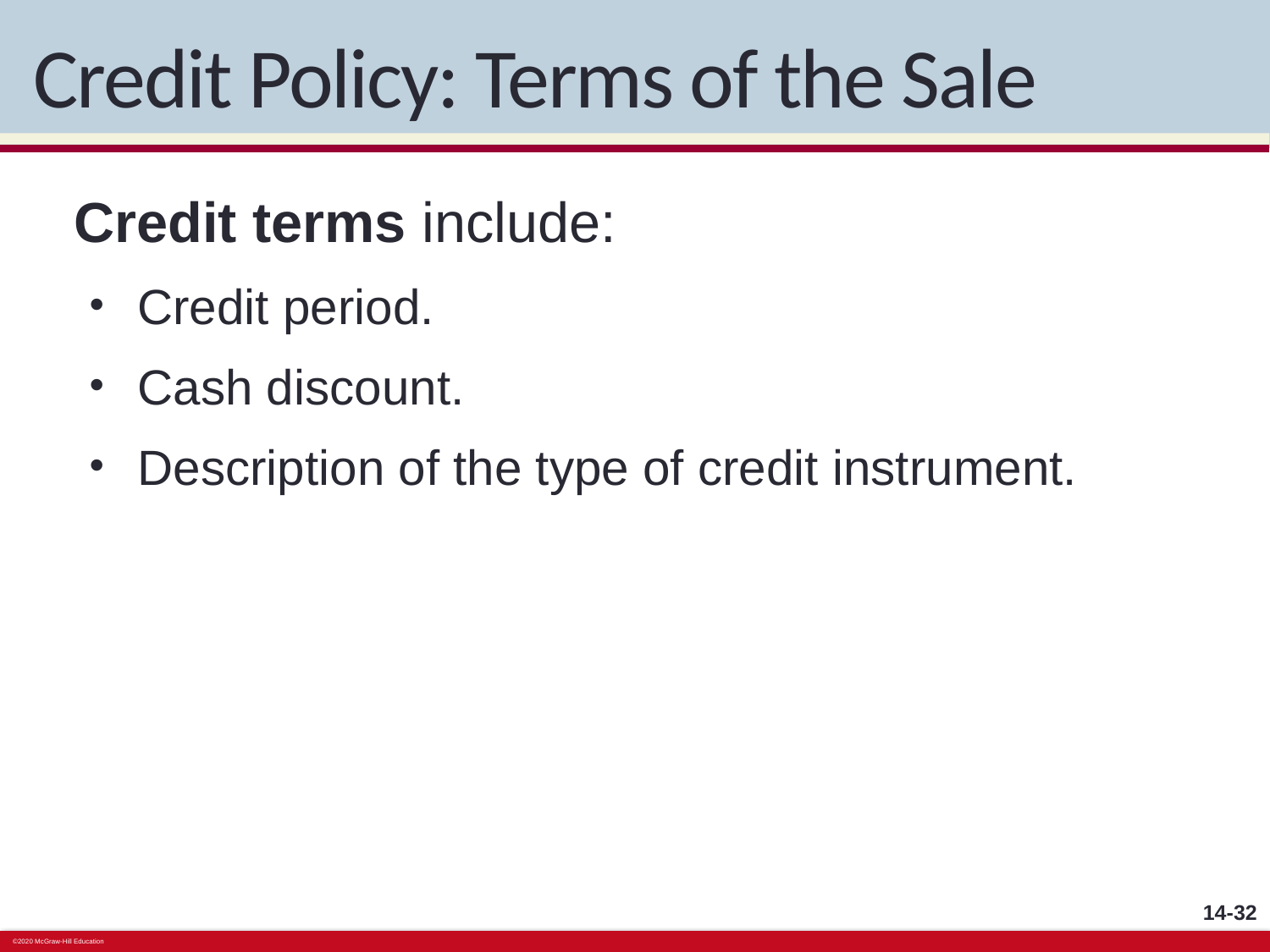

# Credit Policy: Terms of the Sale
Credit terms include:
Credit period.
Cash discount.
Description of the type of credit instrument.